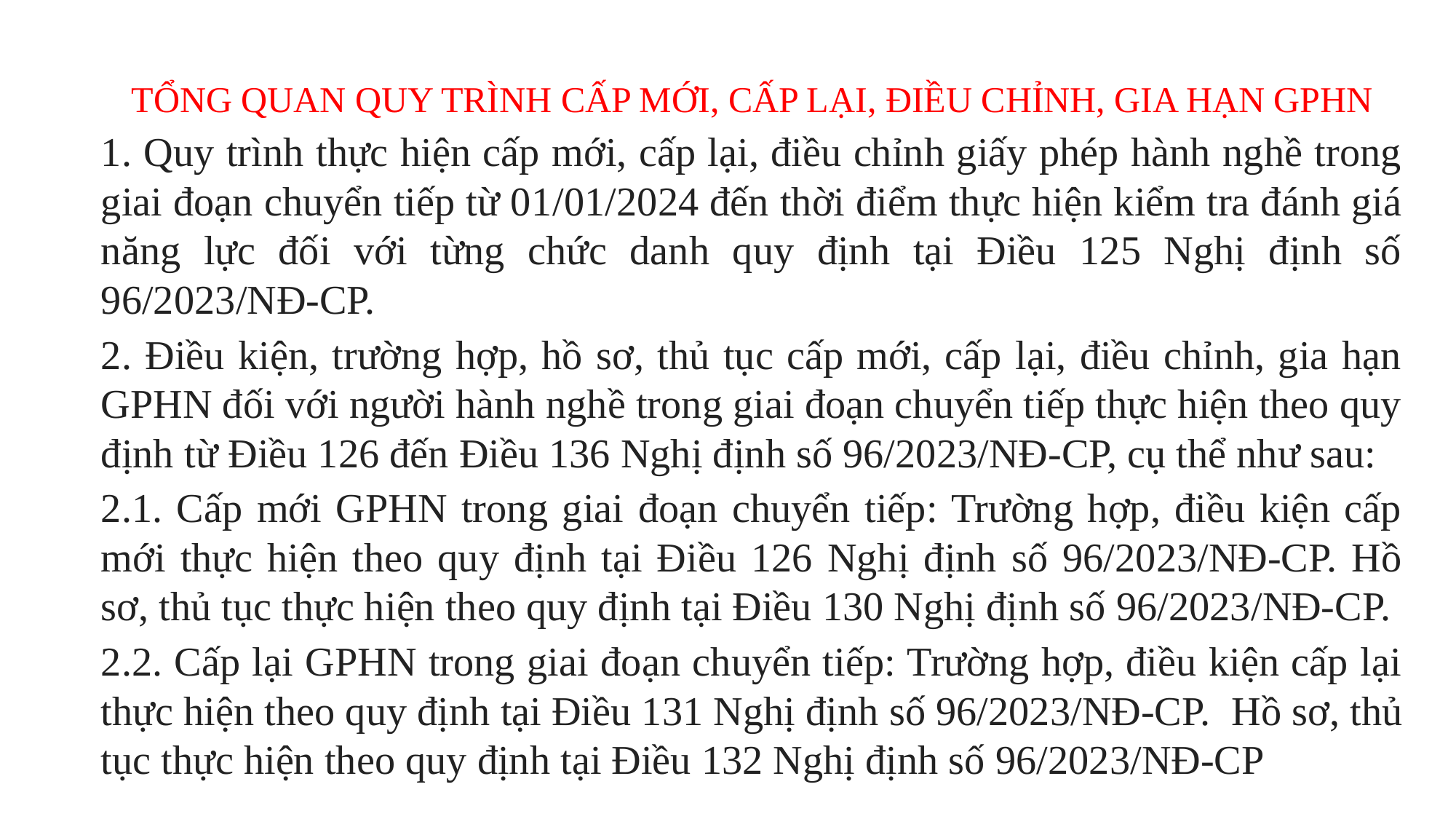

TỔNG QUAN QUY TRÌNH CẤP MỚI, CẤP LẠI, ĐIỀU CHỈNH, GIA HẠN GPHN
1. Quy trình thực hiện cấp mới, cấp lại, điều chỉnh giấy phép hành nghề trong giai đoạn chuyển tiếp từ 01/01/2024 đến thời điểm thực hiện kiểm tra đánh giá năng lực đối với từng chức danh quy định tại Điều 125 Nghị định số 96/2023/NĐ-CP.
2. Điều kiện, trường hợp, hồ sơ, thủ tục cấp mới, cấp lại, điều chỉnh, gia hạn GPHN đối với người hành nghề trong giai đoạn chuyển tiếp thực hiện theo quy định từ Điều 126 đến Điều 136 Nghị định số 96/2023/NĐ-CP, cụ thể như sau:
2.1. Cấp mới GPHN trong giai đoạn chuyển tiếp: Trường hợp, điều kiện cấp mới thực hiện theo quy định tại Điều 126 Nghị định số 96/2023/NĐ-CP. Hồ sơ, thủ tục thực hiện theo quy định tại Điều 130 Nghị định số 96/2023/NĐ-CP.
2.2. Cấp lại GPHN trong giai đoạn chuyển tiếp: Trường hợp, điều kiện cấp lại thực hiện theo quy định tại Điều 131 Nghị định số 96/2023/NĐ-CP.  Hồ sơ, thủ tục thực hiện theo quy định tại Điều 132 Nghị định số 96/2023/NĐ-CP